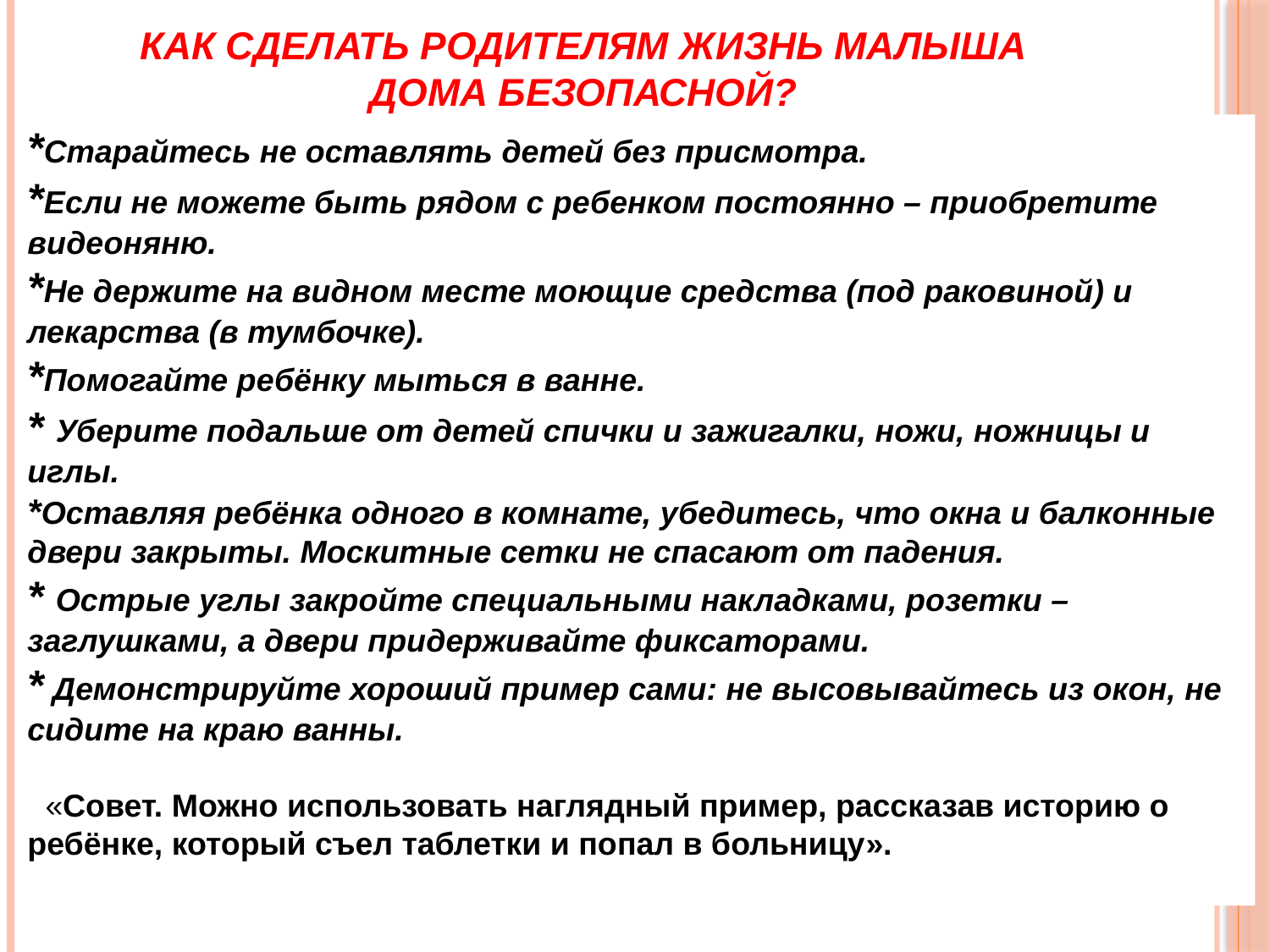

# Как сделать родителям жизнь малыша дома безопасной?
*Старайтесь не оставлять детей без присмотра.
*Если не можете быть рядом с ребенком постоянно – приобретите видеоняню.
*Не держите на видном месте моющие средства (под раковиной) и лекарства (в тумбочке).
*Помогайте ребёнку мыться в ванне.
* Уберите подальше от детей спички и зажигалки, ножи, ножницы и иглы.
*Оставляя ребёнка одного в комнате, убедитесь, что окна и балконные двери закрыты. Москитные сетки не спасают от падения.
* Острые углы закройте специальными накладками, розетки – заглушками, а двери придерживайте фиксаторами.
* Демонстрируйте хороший пример сами: не высовывайтесь из окон, не сидите на краю ванны.

  «Совет. Можно использовать наглядный пример, рассказав историю о ребёнке, который съел таблетки и попал в больницу».